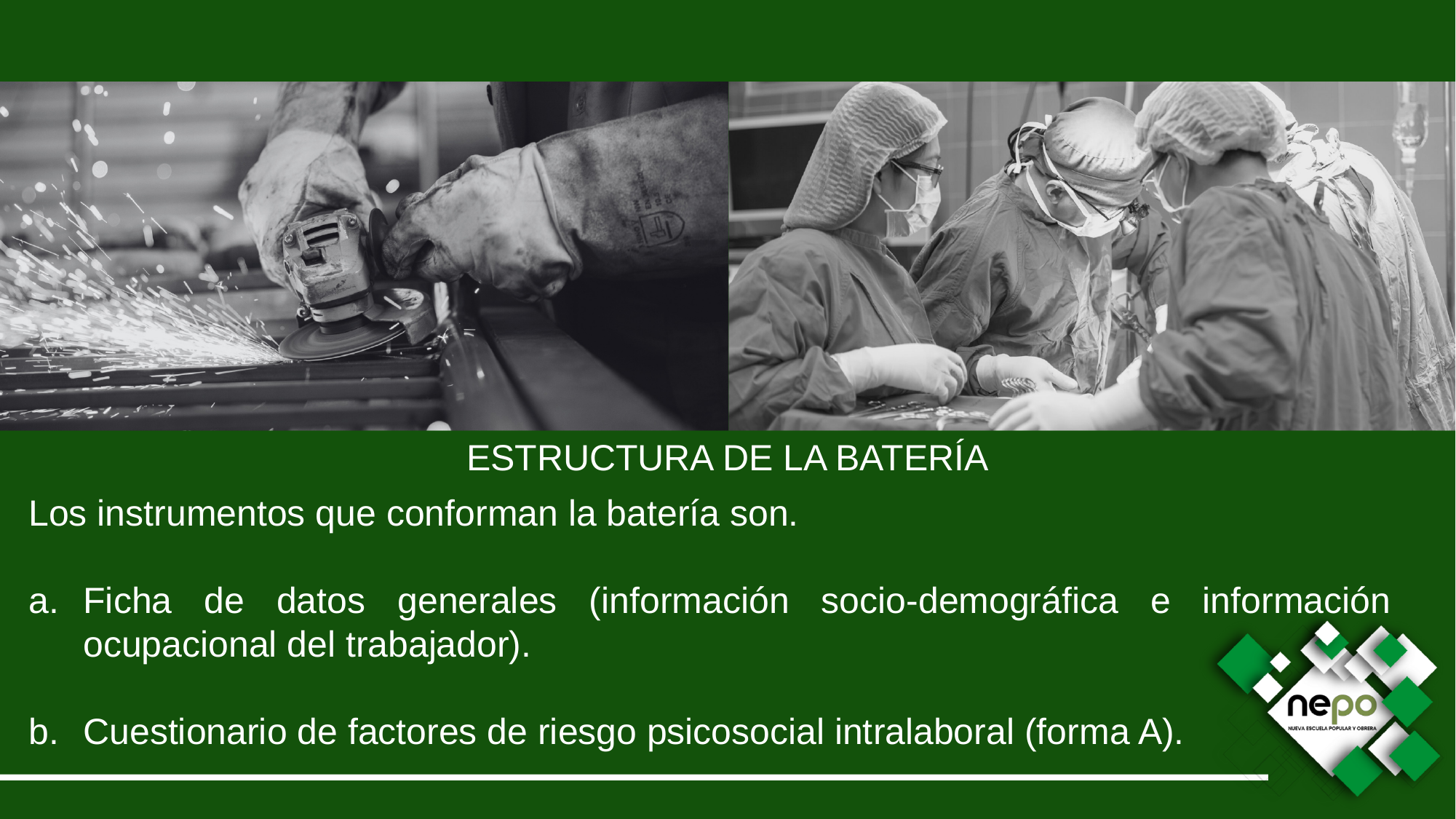

ESTRUCTURA DE LA BATERÍA
Los instrumentos que conforman la batería son.

Ficha de datos generales (información socio-demográfica e información ocupacional del trabajador).

Cuestionario de factores de riesgo psicosocial intralaboral (forma A).